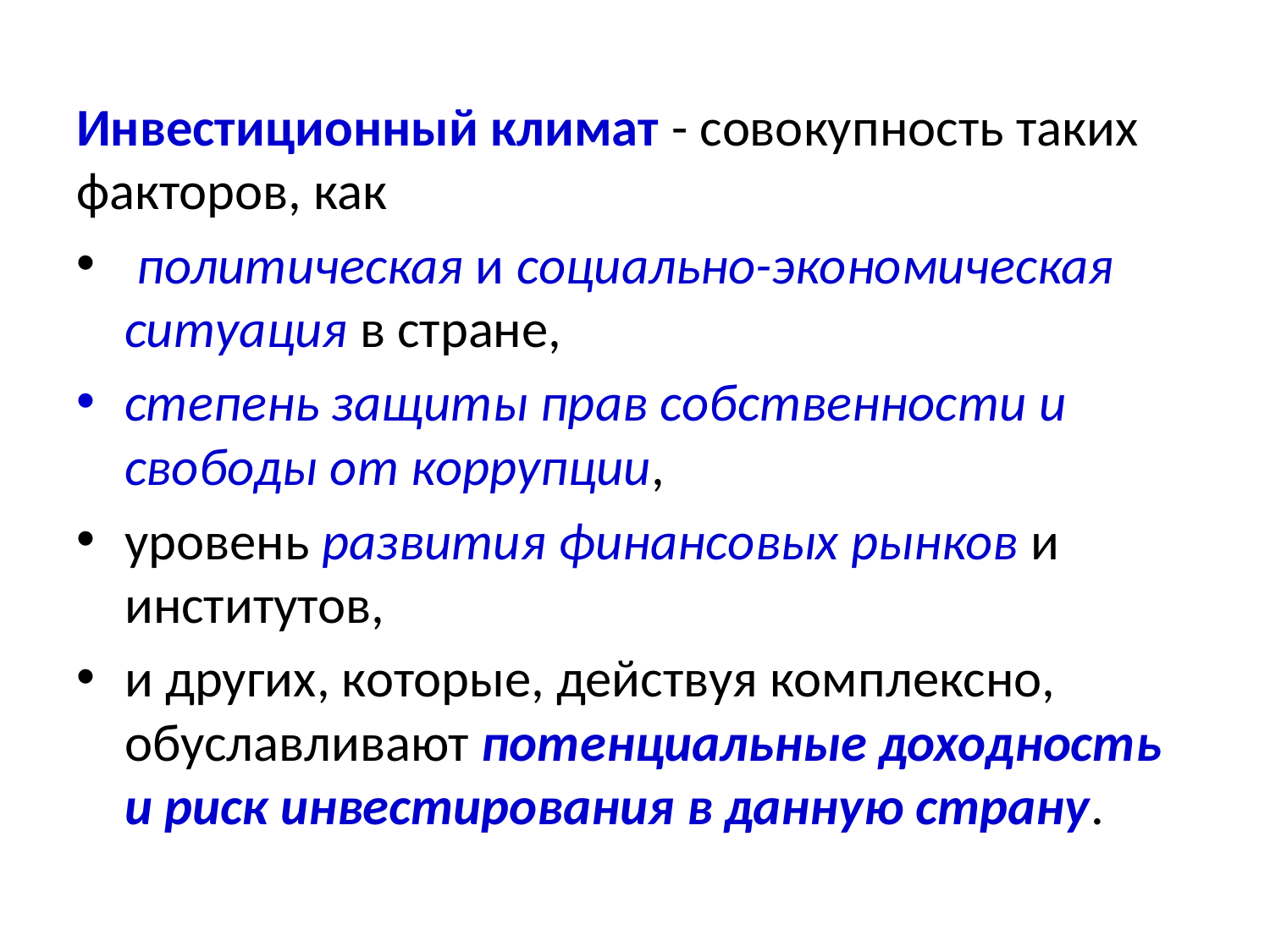

Инвестиционный климат - совокупность таких факторов, как
 политическая и социально-экономическая ситуация в стране,
степень защиты прав собственности и свободы от коррупции,
уровень развития финансовых рынков и институтов,
и других, которые, действуя комплексно, обуславливают потенциальные доходность и риск инвестирования в данную страну.